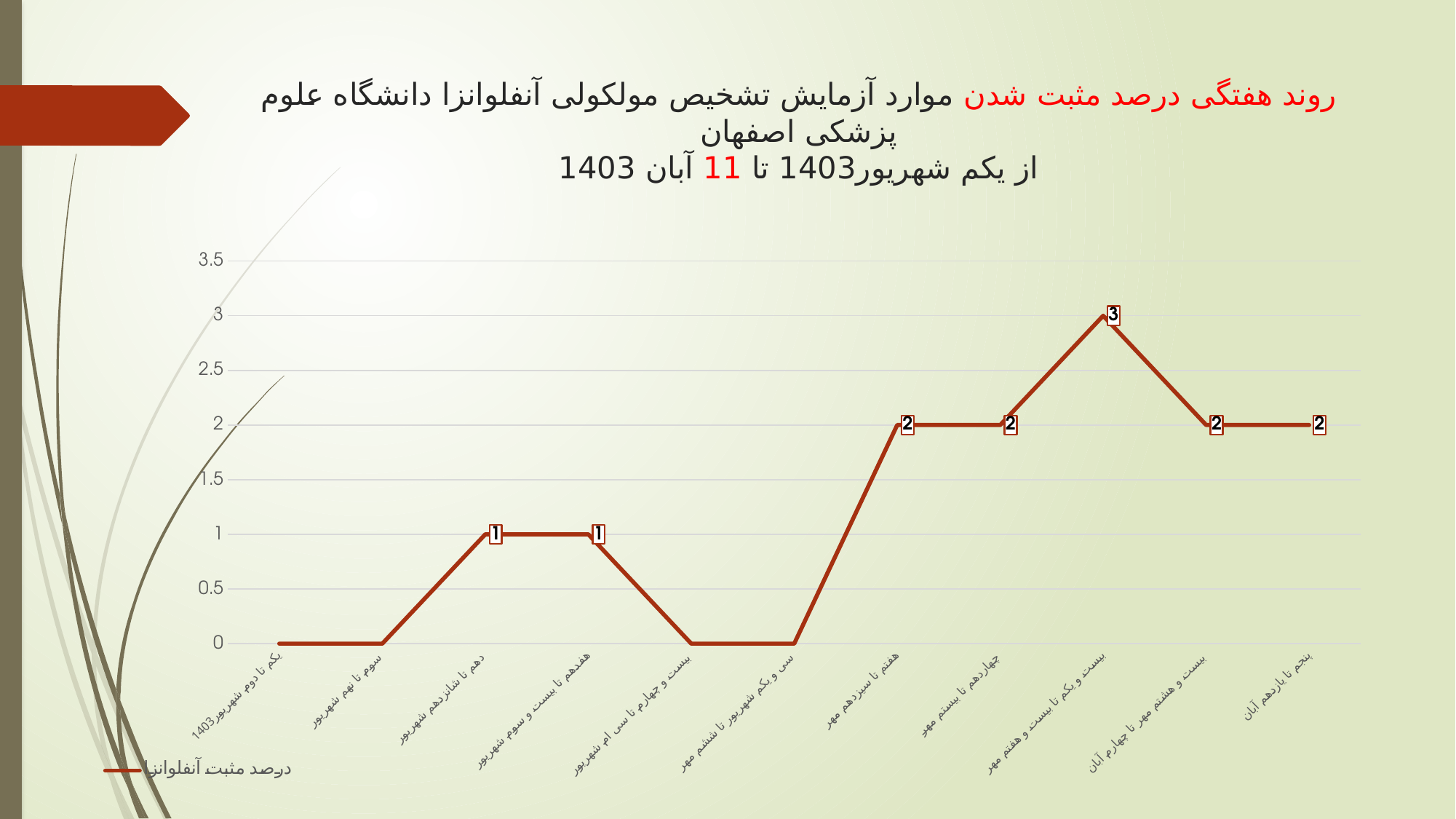

# روند هفتگی درصد مثبت شدن موارد آزمایش تشخیص مولکولی آنفلوانزا دانشگاه علوم پزشکی اصفهان از یکم شهریور1403 تا 11 آبان 1403

### Chart

| Category | درصد مثبت آنفلوانزا |
|---|---|
| یکم تا دوم شهریور1403 | 0.0 |
| سوم تا نهم شهریور  | 0.0 |
| دهم تا شانزدهم شهریور  | 1.0 |
| هفدهم تا بیست و سوم شهریور | 1.0 |
| بیست و چهارم تا سی ام شهریور  | 0.0 |
| سی و یکم شهریور تا ششم مهر  | 0.0 |
| هفتم تا سیزدهم مهر | 2.0 |
| چهاردهم تا بیستم مهر  | 2.0 |
| بیست و یکم تا بیست و هفتم مهر | 3.0 |
| بیست و هشتم مهر تا چهارم آبان  | 2.0 |
| پنجم تا یازدهم آبان | 2.0 |